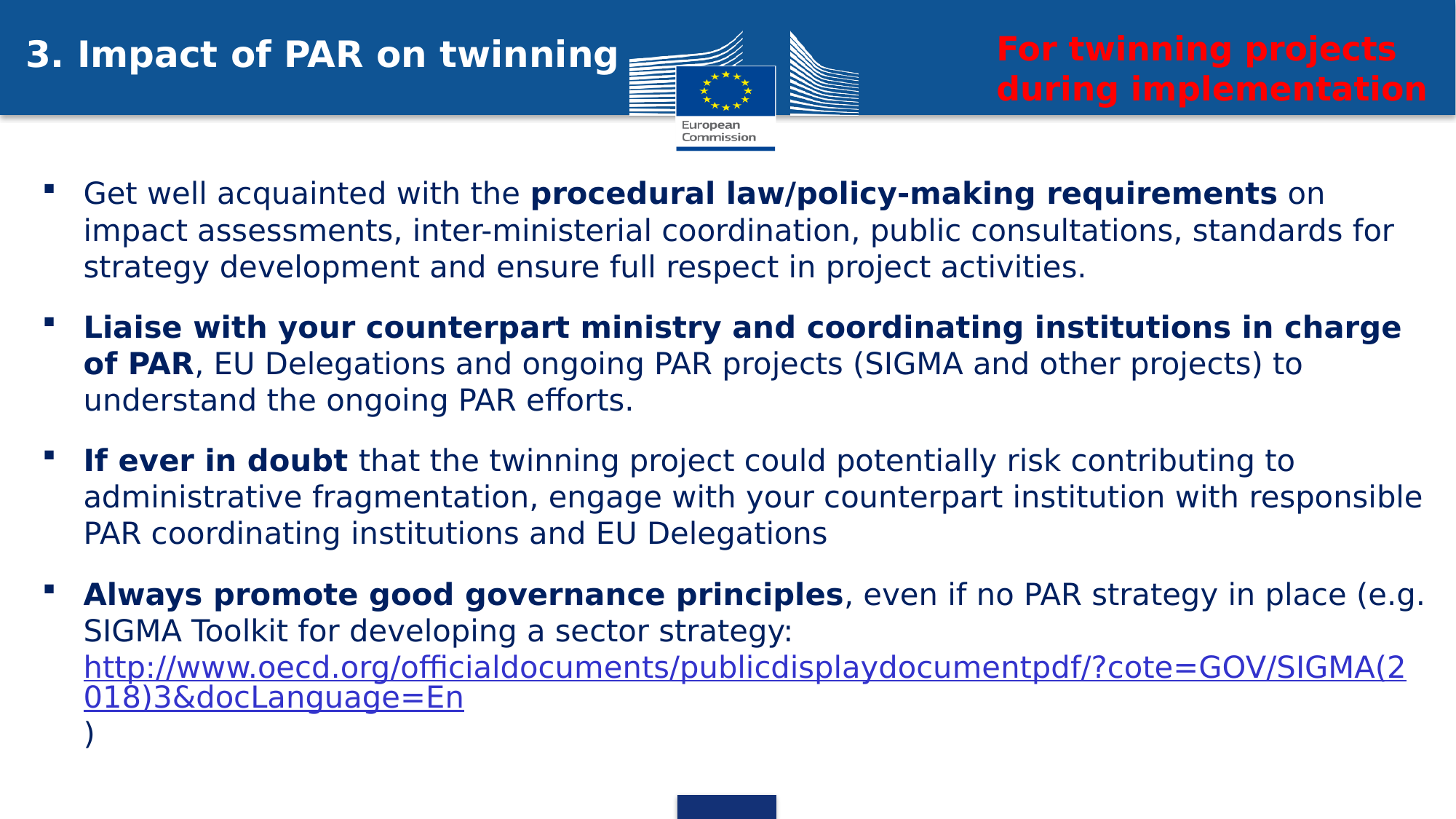

For twinning projects during implementation
3. Impact of PAR on twinning
Get well acquainted with the procedural law/policy-making requirements on impact assessments, inter-ministerial coordination, public consultations, standards for strategy development and ensure full respect in project activities.
Liaise with your counterpart ministry and coordinating institutions in charge of PAR, EU Delegations and ongoing PAR projects (SIGMA and other projects) to understand the ongoing PAR efforts.
If ever in doubt that the twinning project could potentially risk contributing to administrative fragmentation, engage with your counterpart institution with responsible PAR coordinating institutions and EU Delegations
Always promote good governance principles, even if no PAR strategy in place (e.g. SIGMA Toolkit for developing a sector strategy: http://www.oecd.org/officialdocuments/publicdisplaydocumentpdf/?cote=GOV/SIGMA(2018)3&docLanguage=En)